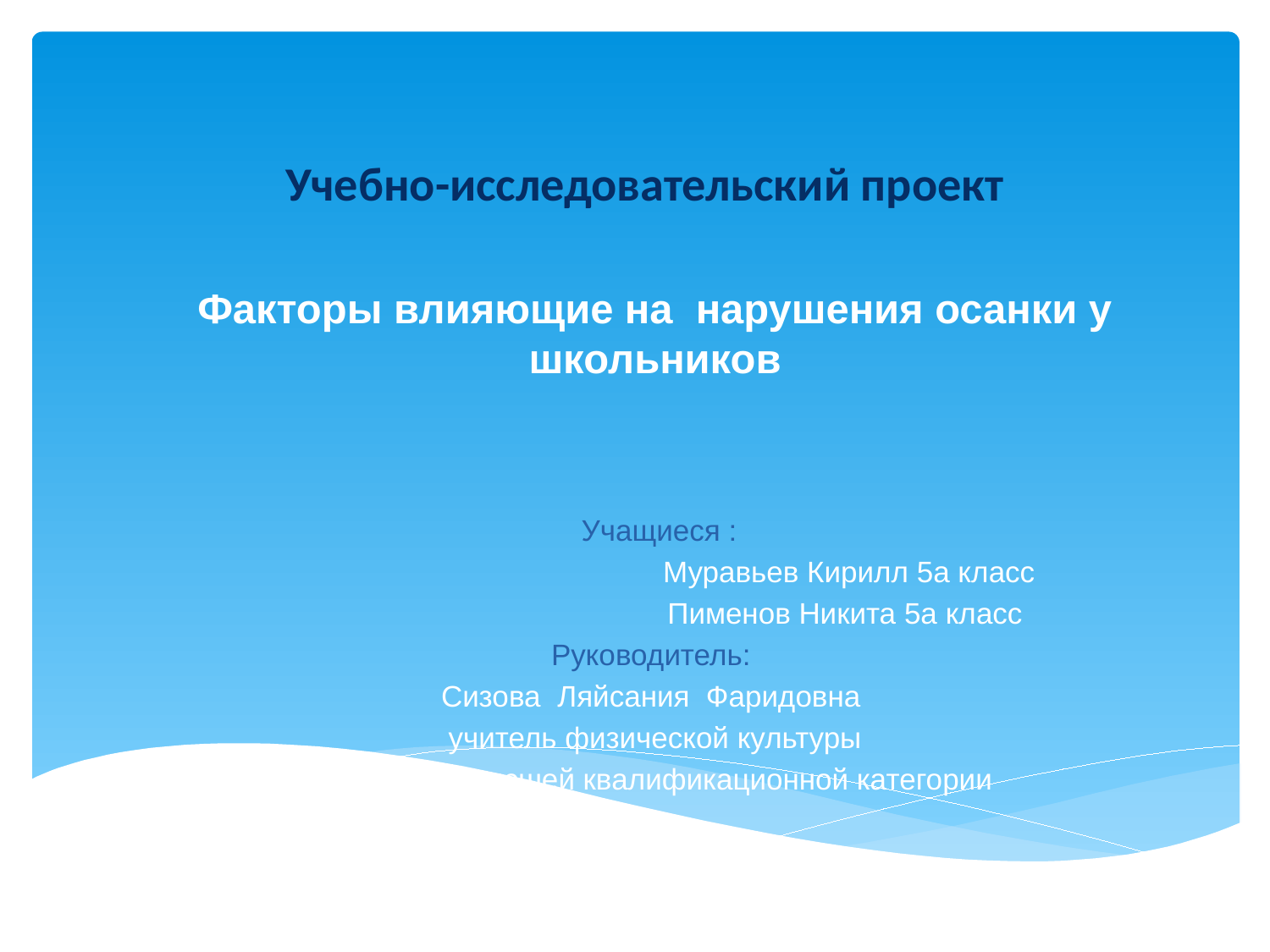

# Учебно-исследовательский проект
Факторы влияющие на  нарушения осанки у школьников

  Учащиеся :
                                               Муравьев Кирилл 5а класс
                                              Пименов Никита 5а класс
Руководитель:
Сизова  Ляйсания  Фаридовна
учитель физической культуры
                  высшей квалификационной категории